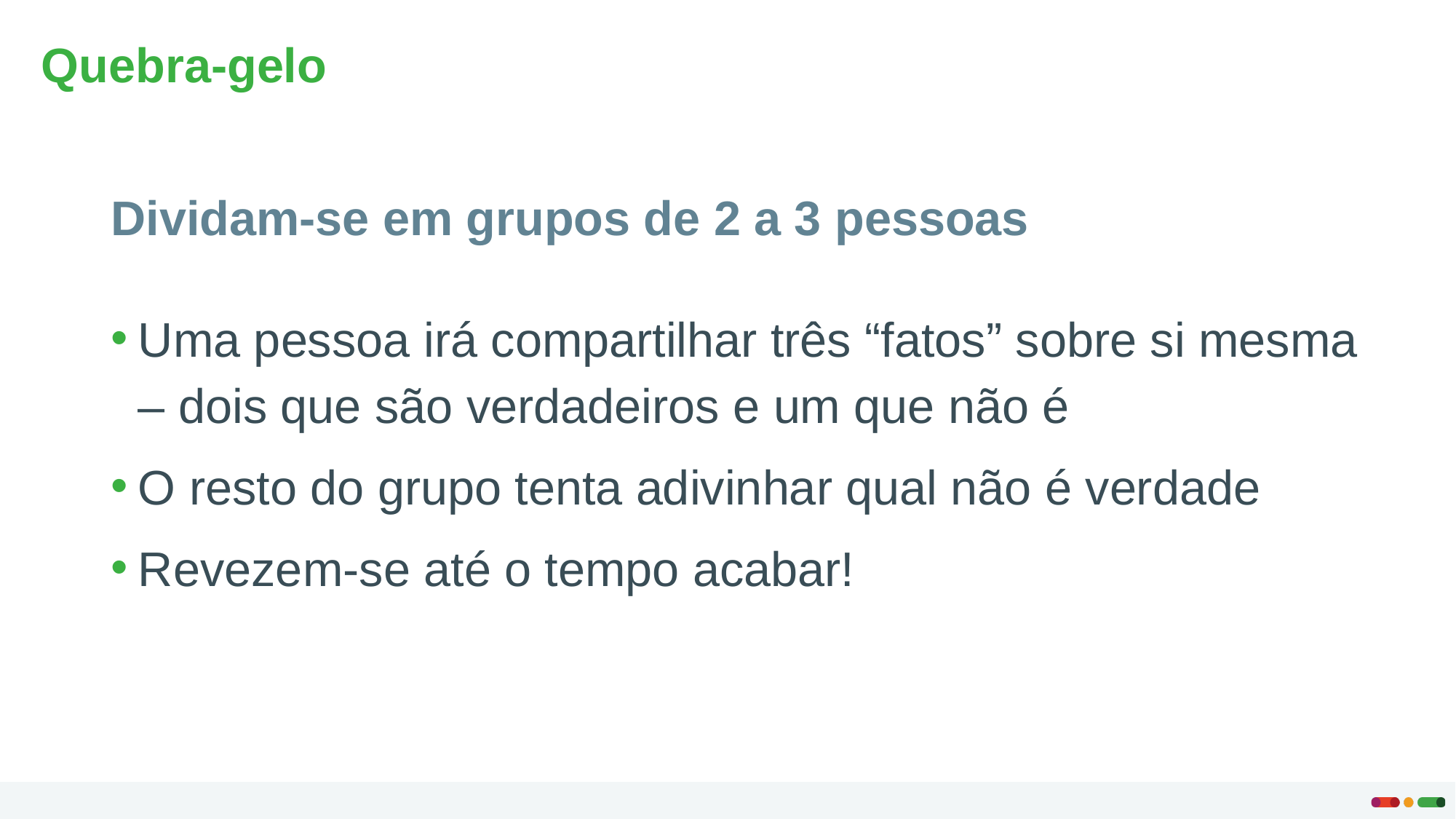

# Quebra-gelo
Dividam-se em grupos de 2 a 3 pessoas

Uma pessoa irá compartilhar três “fatos” sobre si mesma – dois que são verdadeiros e um que não é
O resto do grupo tenta adivinhar qual não é verdade
Revezem-se até o tempo acabar!